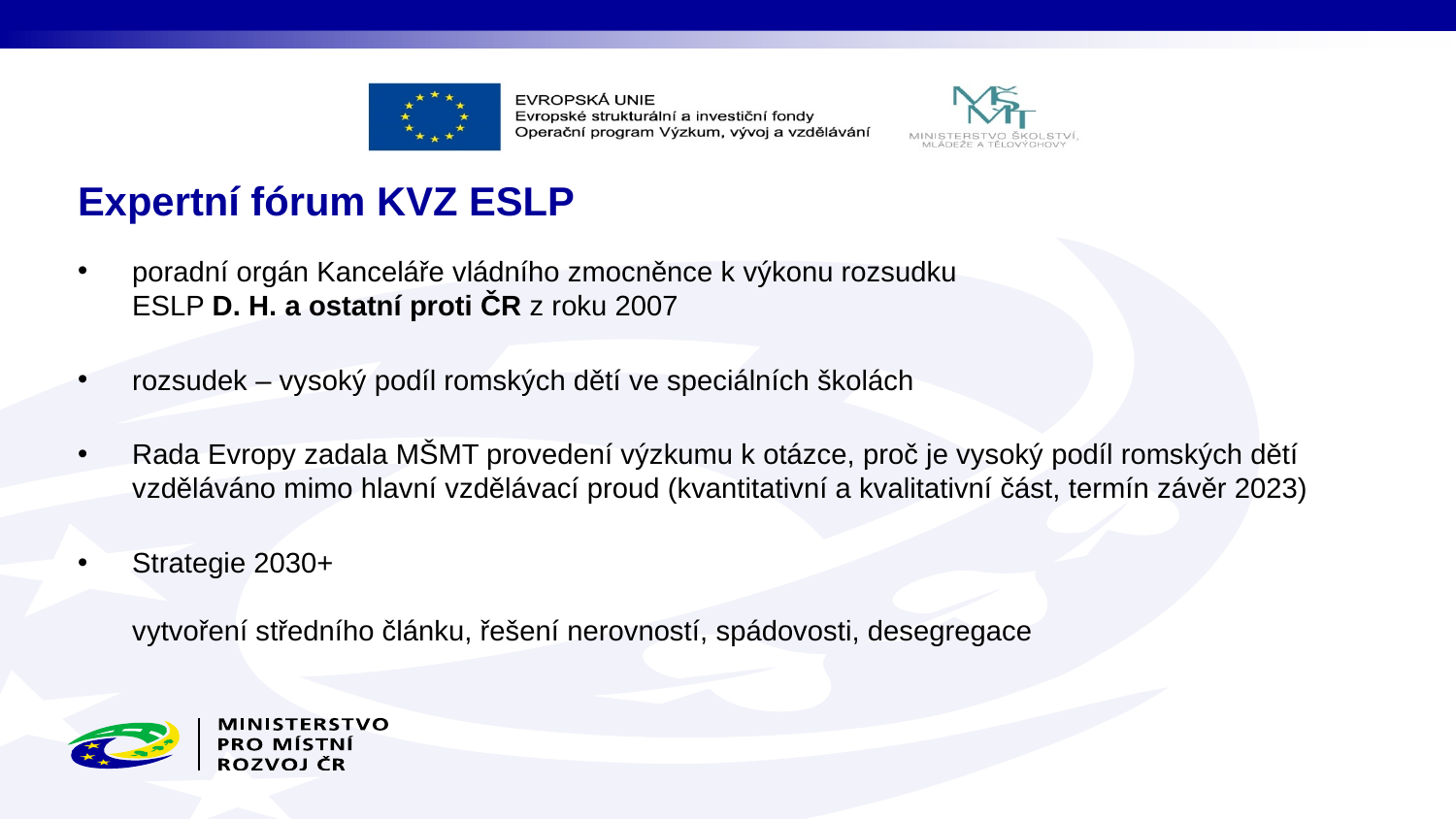

# Expertní fórum KVZ ESLP
poradní orgán Kanceláře vládního zmocněnce k výkonu rozsudku
ESLP D. H. a ostatní proti ČR z roku 2007
rozsudek – vysoký podíl romských dětí ve speciálních školách
Rada Evropy zadala MŠMT provedení výzkumu k otázce, proč je vysoký podíl romských dětí vzděláváno mimo hlavní vzdělávací proud (kvantitativní a kvalitativní část, termín závěr 2023)
Strategie 2030+
vytvoření středního článku, řešení nerovností, spádovosti, desegregace